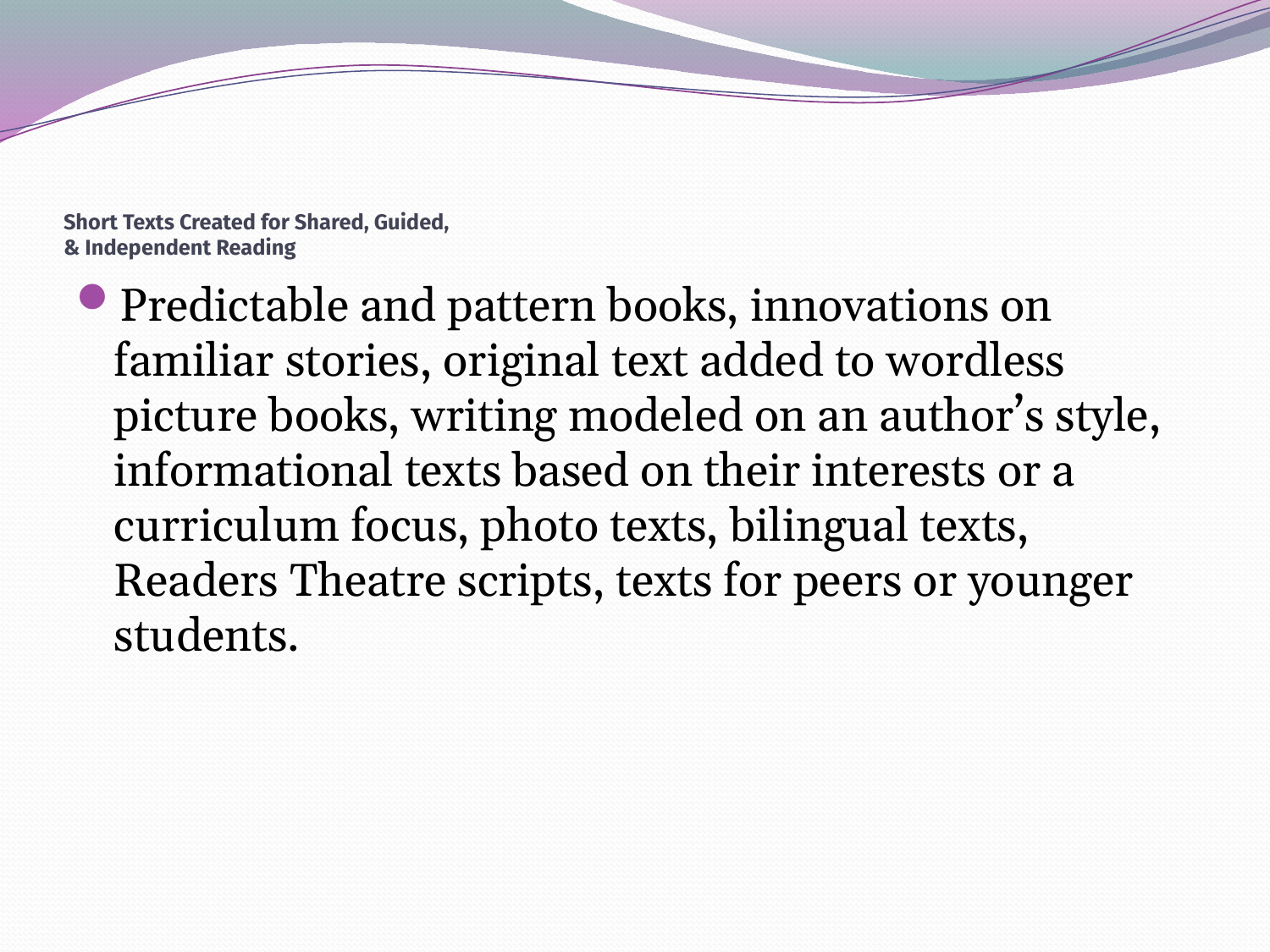

# Short Texts Created for Shared, Guided, & Independent Reading
Predictable and pattern books, innovations on familiar stories, original text added to wordless picture books, writing modeled on an author’s style, informational texts based on their interests or a curriculum focus, photo texts, bilingual texts, Readers Theatre scripts, texts for peers or younger students.